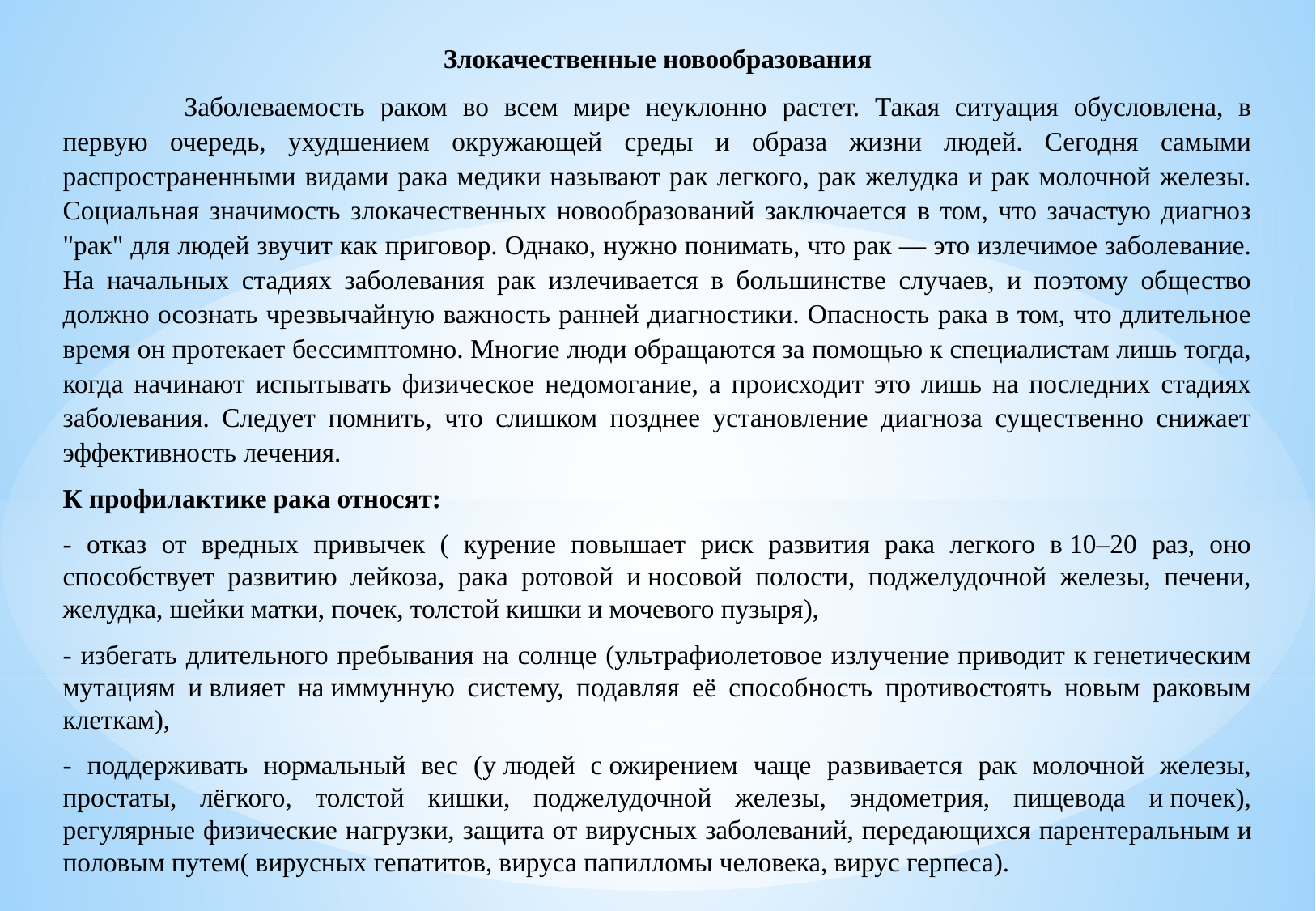

Злокачественные новообразования
	Заболеваемость раком во всем мире неуклонно растет. Такая ситуация обусловлена, в первую очередь, ухудшением окружающей среды и образа жизни людей. Сегодня самыми распространенными видами рака медики называют рак легкого, рак желудка и рак молочной железы. Социальная значимость злокачественных новообразований заключается в том, что зачастую диагноз "рак" для людей звучит как приговор. Однако, нужно понимать, что рак — это излечимое заболевание. На начальных стадиях заболевания рак излечивается в большинстве случаев, и поэтому общество должно осознать чрезвычайную важность ранней диагностики. Опасность рака в том, что длительное время он протекает бессимптомно. Многие люди обращаются за помощью к специалистам лишь тогда, когда начинают испытывать физическое недомогание, а происходит это лишь на последних стадиях заболевания. Следует помнить, что слишком позднее установление диагноза существенно снижает эффективность лечения.
К профилактике рака относят:
- отказ от вредных привычек ( курение повышает риск развития рака легкого в 10–20 раз, оно способствует развитию лейкоза, рака ротовой и носовой полости, поджелудочной железы, печени, желудка, шейки матки, почек, толстой кишки и мочевого пузыря),
- избегать длительного пребывания на солнце (ультрафиолетовое излучение приводит к генетическим мутациям и влияет на иммунную систему, подавляя её способность противостоять новым раковым клеткам),
- поддерживать нормальный вес (у людей с ожирением чаще развивается рак молочной железы, простаты, лёгкого, толстой кишки, поджелудочной железы, эндометрия, пищевода и почек), регулярные физические нагрузки, защита от вирусных заболеваний, передающихся парентеральным и половым путем( вирусных гепатитов, вируса папилломы человека, вирус герпеса).